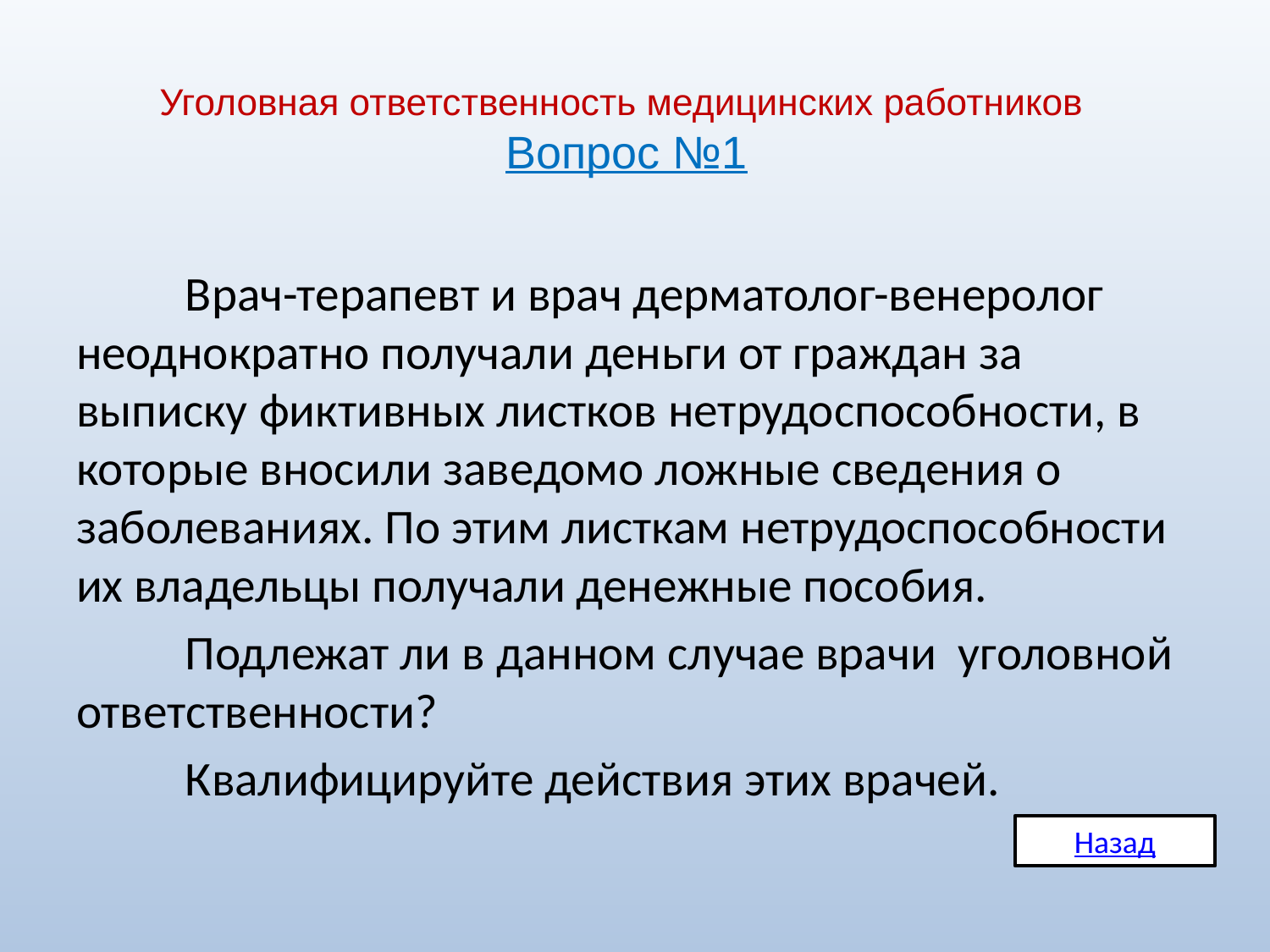

# Уголовная ответственность медицинских работников Вопрос №1
	Врач-терапевт и врач дерматолог-венеролог неоднократно получали деньги от граждан за выписку фиктивных листков нетрудоспособности, в которые вносили заведомо ложные сведения о заболеваниях. По этим листкам нетрудоспособности их владельцы получали денежные пособия.
	Подлежат ли в данном случае врачи  уголовной ответственности?
	Квалифицируйте действия этих врачей.

Назад